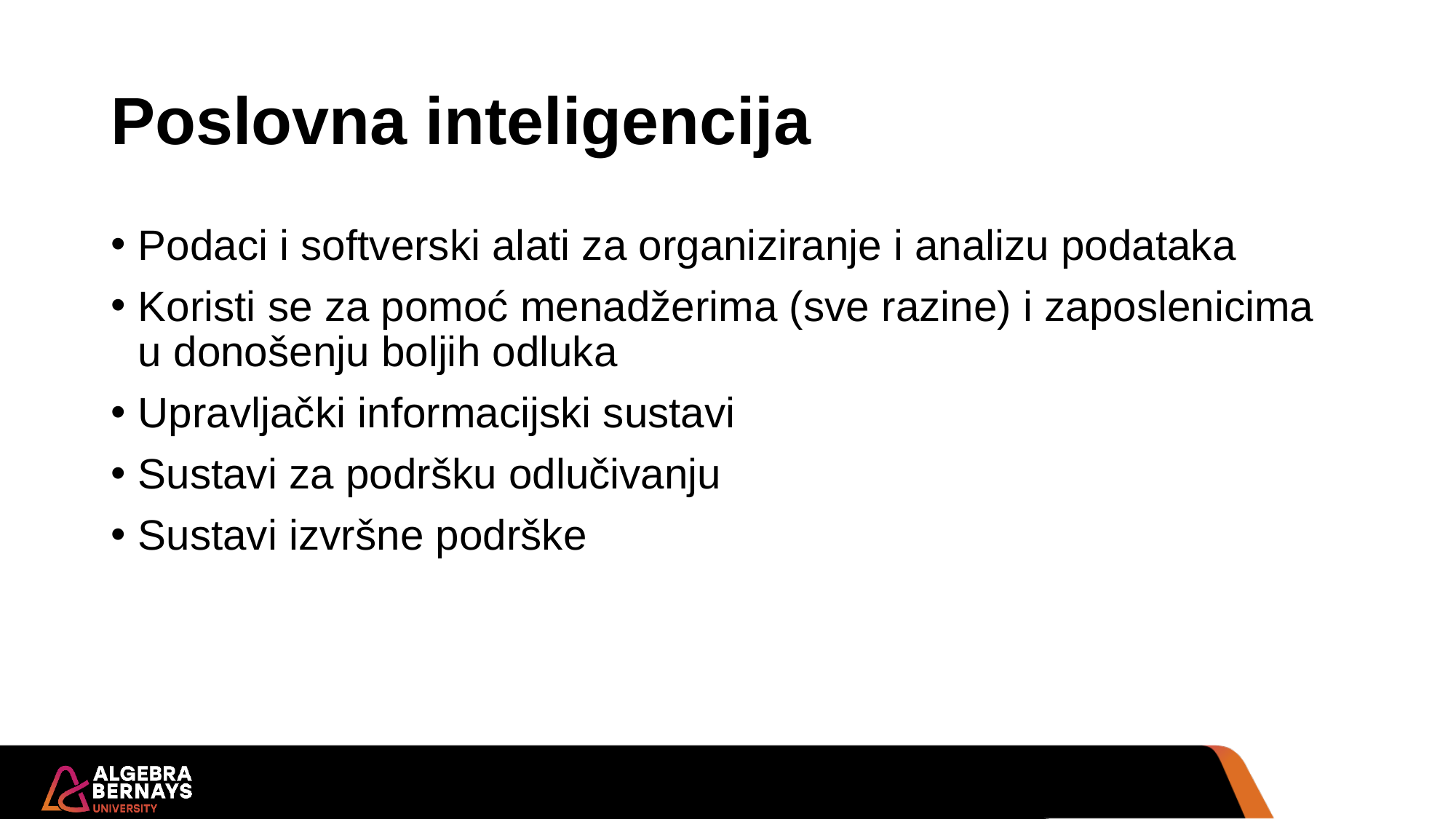

# Poslovna inteligencija
Podaci i softverski alati za organiziranje i analizu podataka
Koristi se za pomoć menadžerima (sve razine) i zaposlenicima u donošenju boljih odluka
Upravljački informacijski sustavi
Sustavi za podršku odlučivanju
Sustavi izvršne podrške